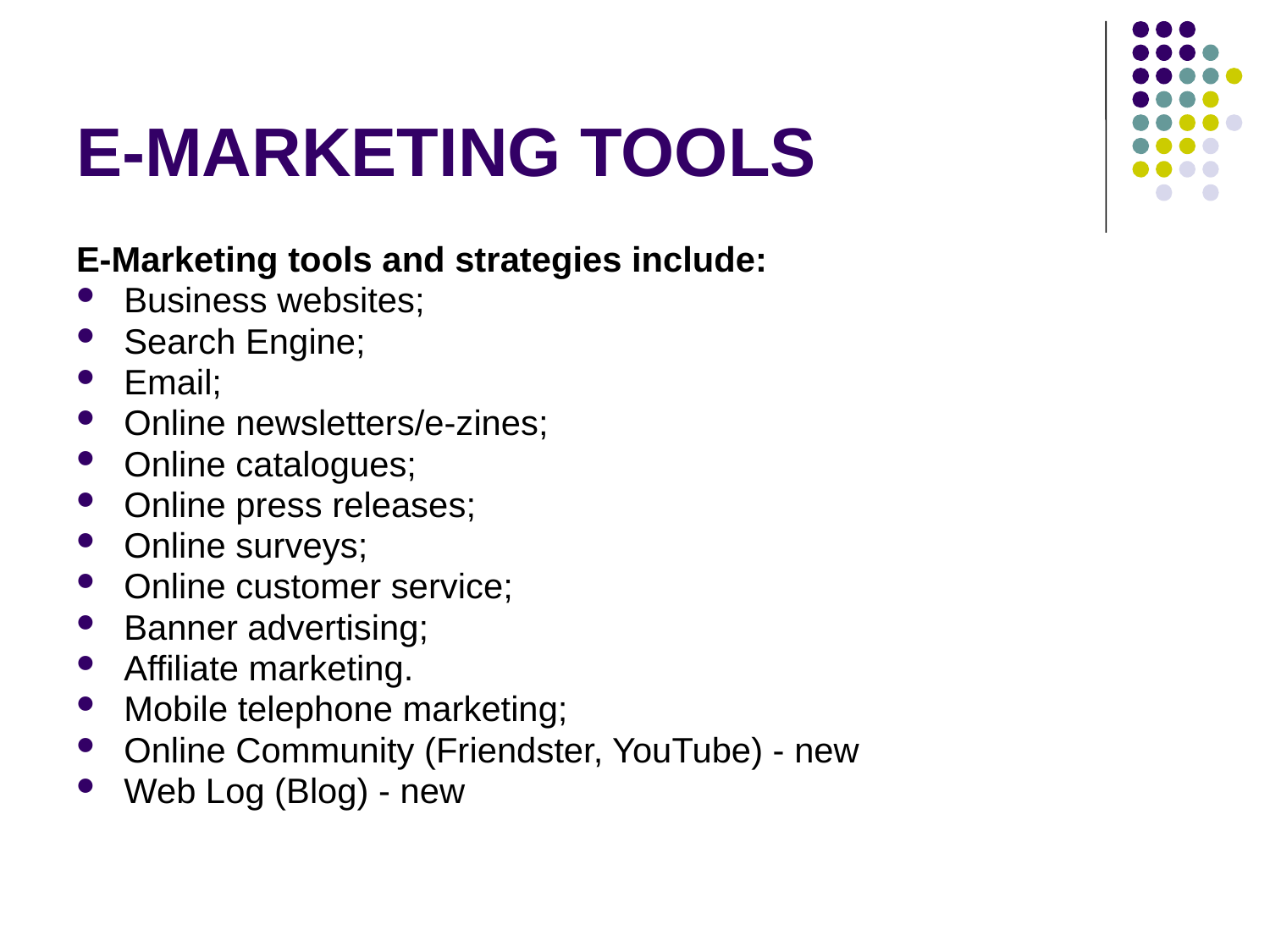

# E-MARKETING TOOLS
E-Marketing tools and strategies include:
Business websites;
Search Engine;
Email;
Online newsletters/e-zines;
Online catalogues;
Online press releases;
Online surveys;
Online customer service;
Banner advertising;
Affiliate marketing.
Mobile telephone marketing;
Online Community (Friendster, YouTube) - new
Web Log (Blog) - new